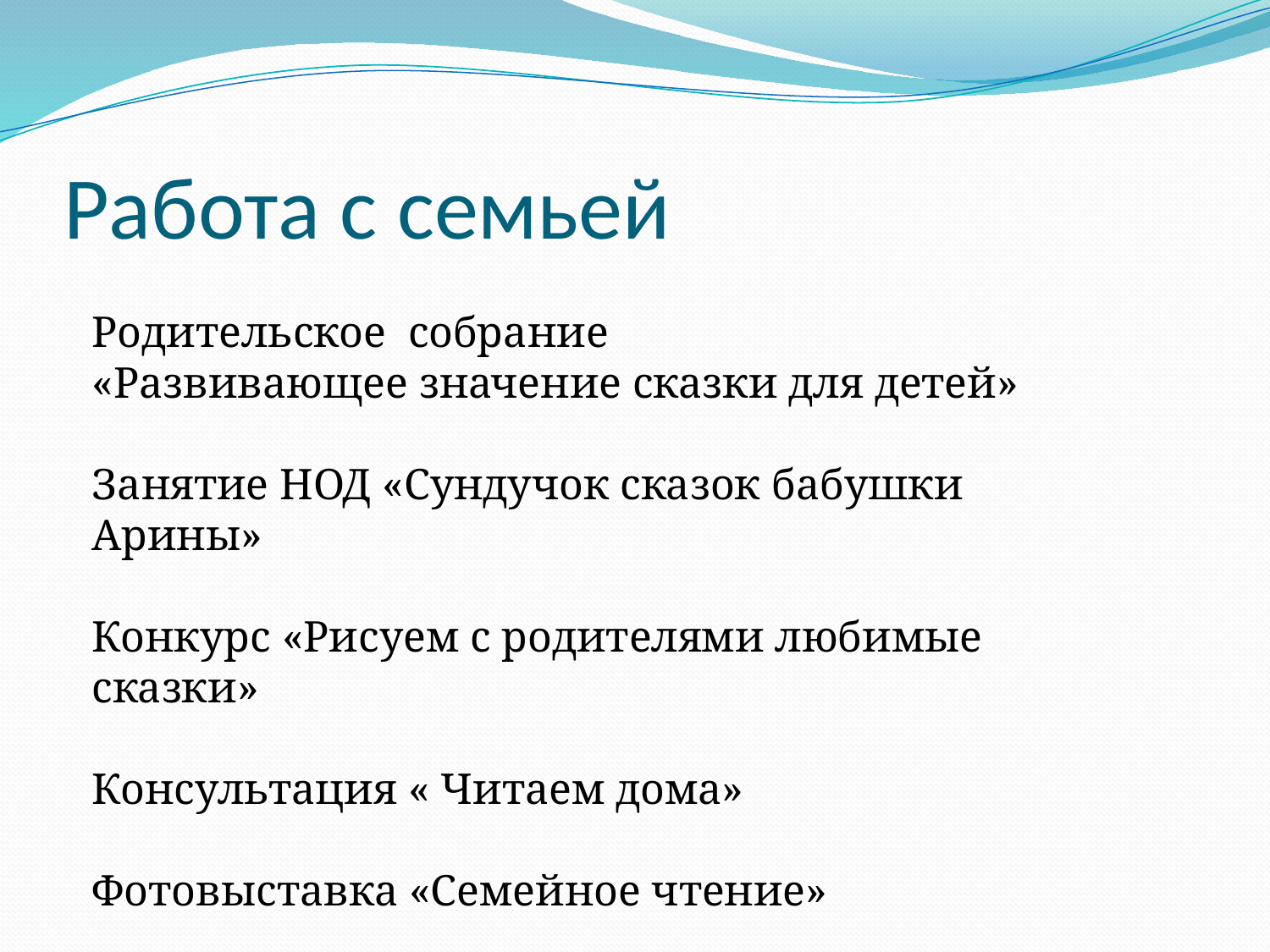

# Работа с семьей

Родительское  собрание
«Развивающее значение сказки для детей»

Занятие НОД «Сундучок сказок бабушки Арины»

Конкурс «Рисуем с родителями любимые сказки»

Консультация « Читаем дома»

Фотовыставка «Семейное чтение»